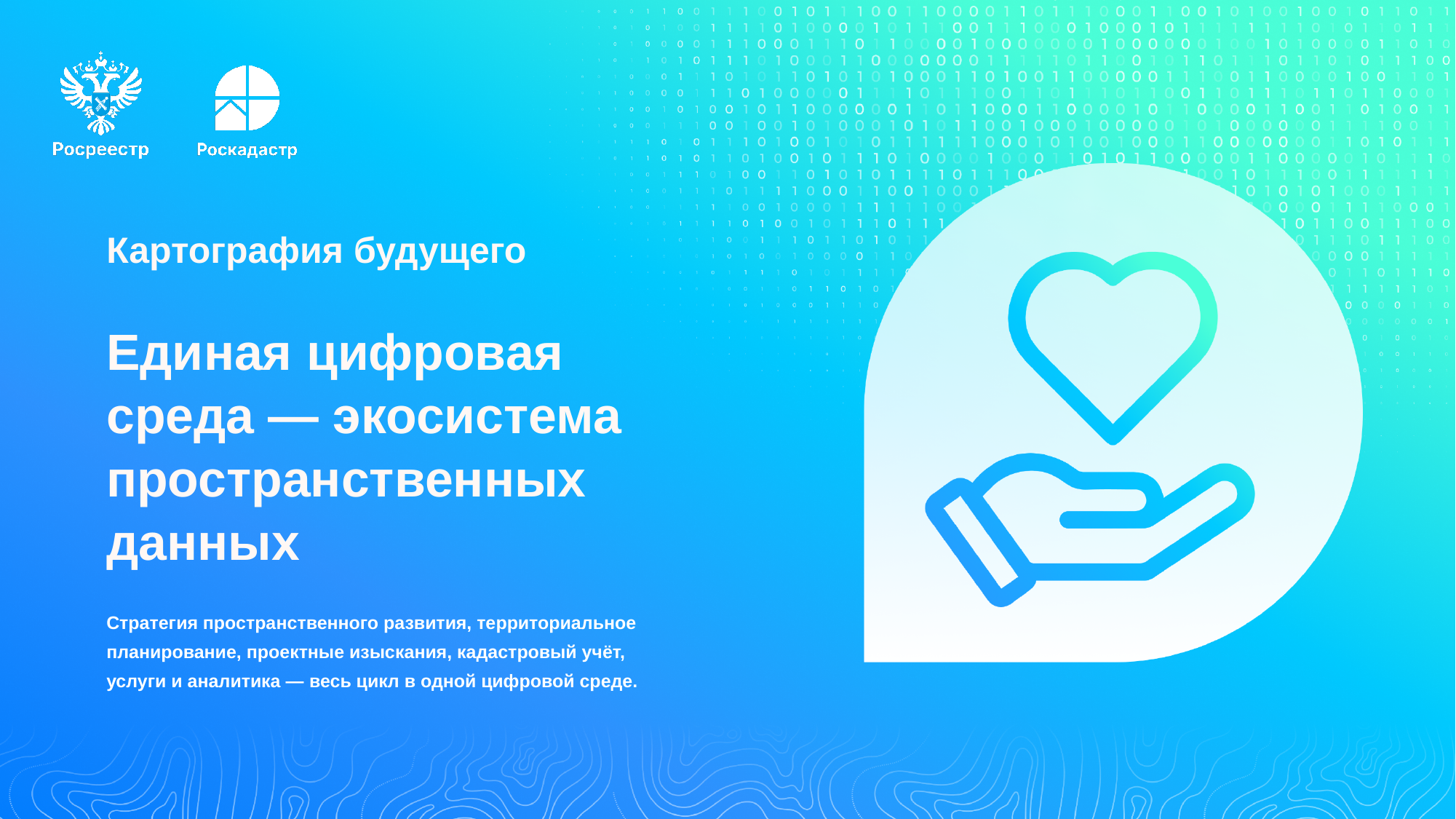

Картография будущего
Единая цифровая среда — экосистема пространственных данных
Стратегия пространственного развития, территориальное планирование, проектные изыскания, кадастровый учёт, услуги и аналитика — весь цикл в одной цифровой среде.